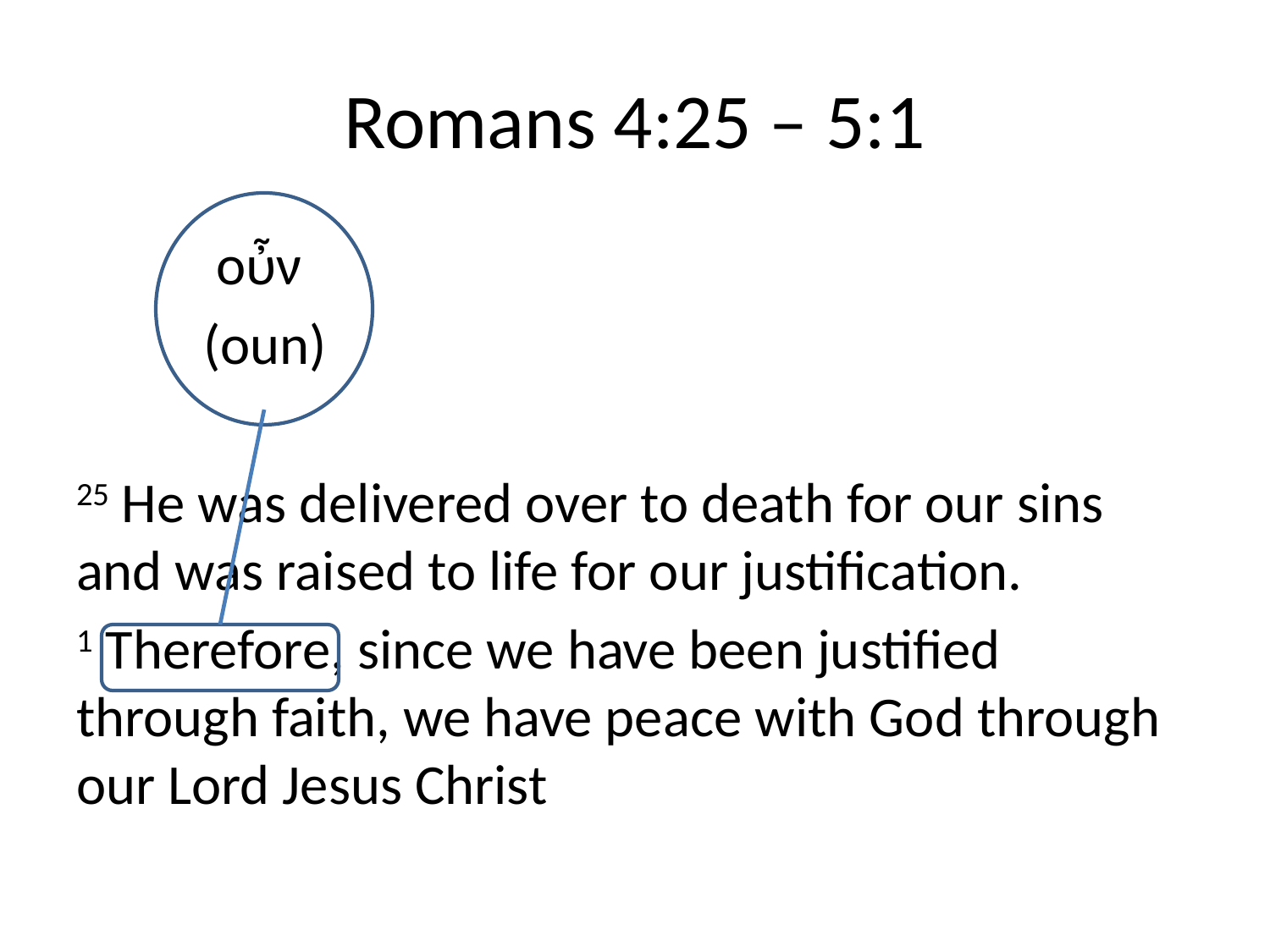

# Romans 4:25 – 5:1

	 οὖν
	(oun)

25 He was delivered over to death for our sins and was raised to life for our justification.
1 Therefore, since we have been justified through faith, we have peace with God through our Lord Jesus Christ